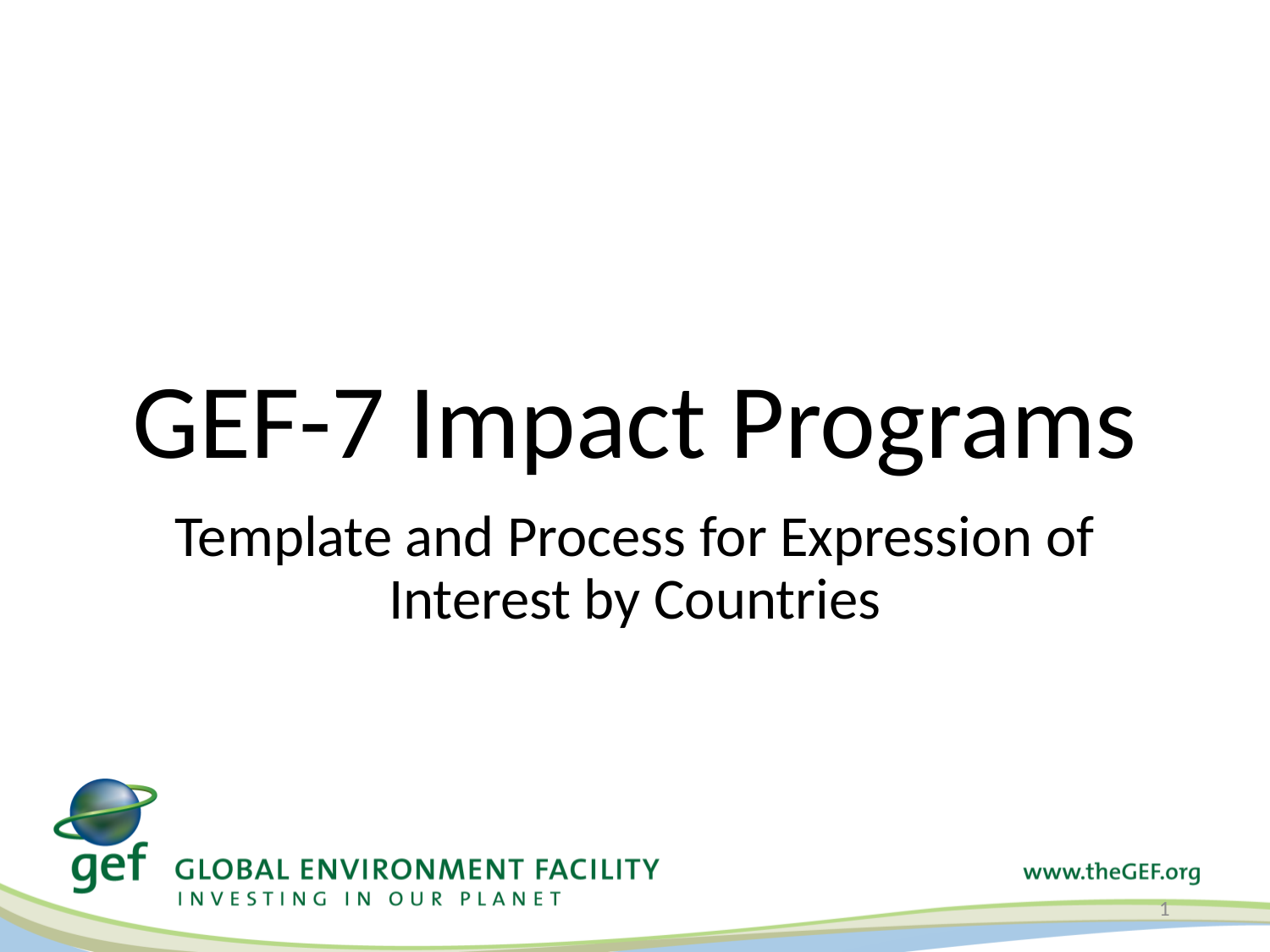

# GEF-7 Impact Programs
Template and Process for Expression of Interest by Countries
1